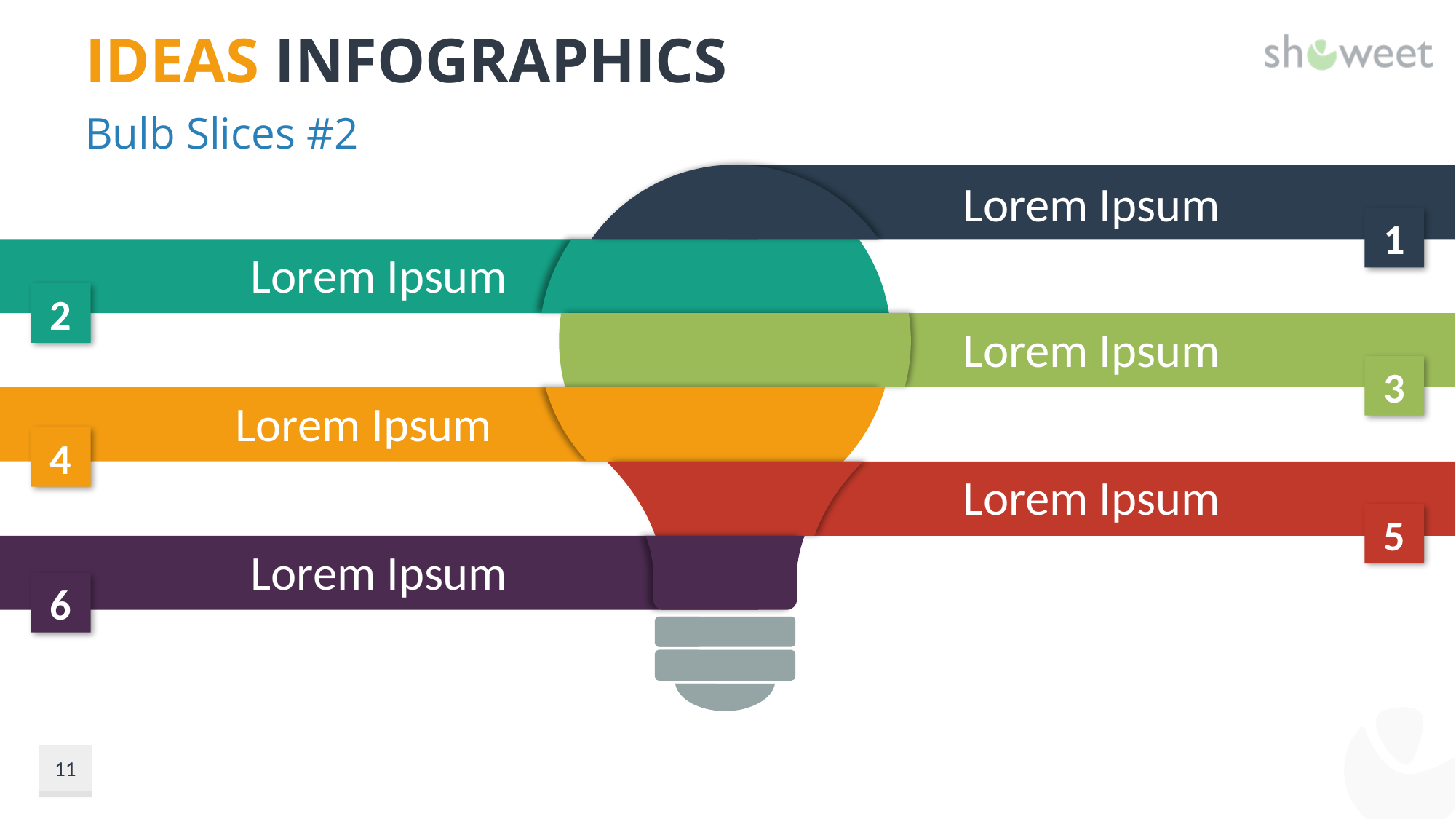

# Ideas Infographics
Bulb Slices #2

Lorem Ipsum
1
Lorem Ipsum

2

Lorem Ipsum
3
Lorem Ipsum

4

Lorem Ipsum
5
Lorem Ipsum

6

11